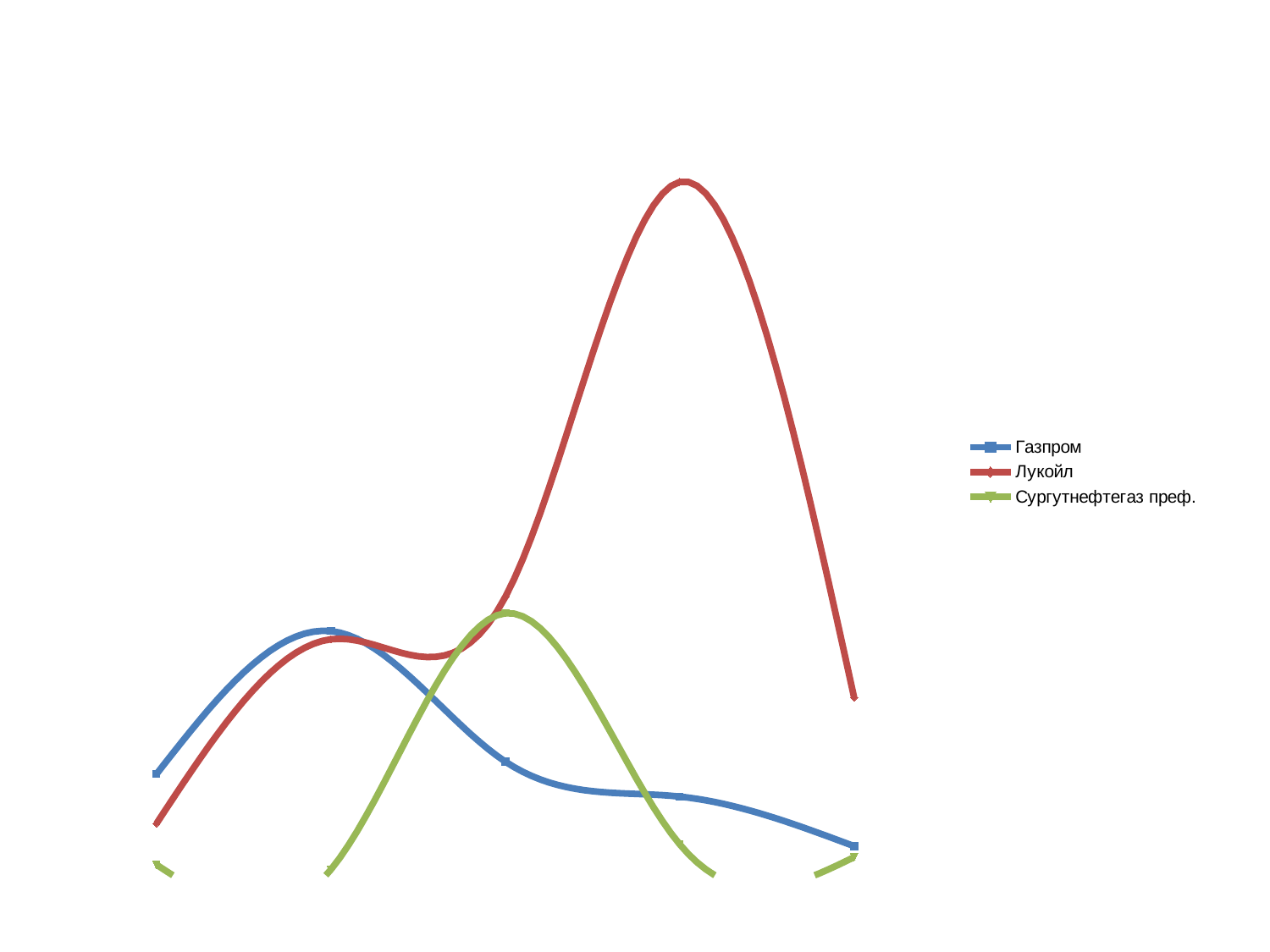

### Chart

| Category | Газпром | Лукойл | Сургутнефтегаз преф. |
|---|---|---|---|
| 42471.0 | 2258389.216 | 1154187.65 | 235368.44 |
| 42472.0 | 5449711.58 | 5267299.56 | 127518.09 |
| 42473.0 | 2536116.96 | 6212553.89 | 5848704.768 |
| 42474.0 | 1756214.2 | 15476837.54 | 689624.3 |
| 42475.0 | 649483.92 | 3963811.32 | 403848.49 |